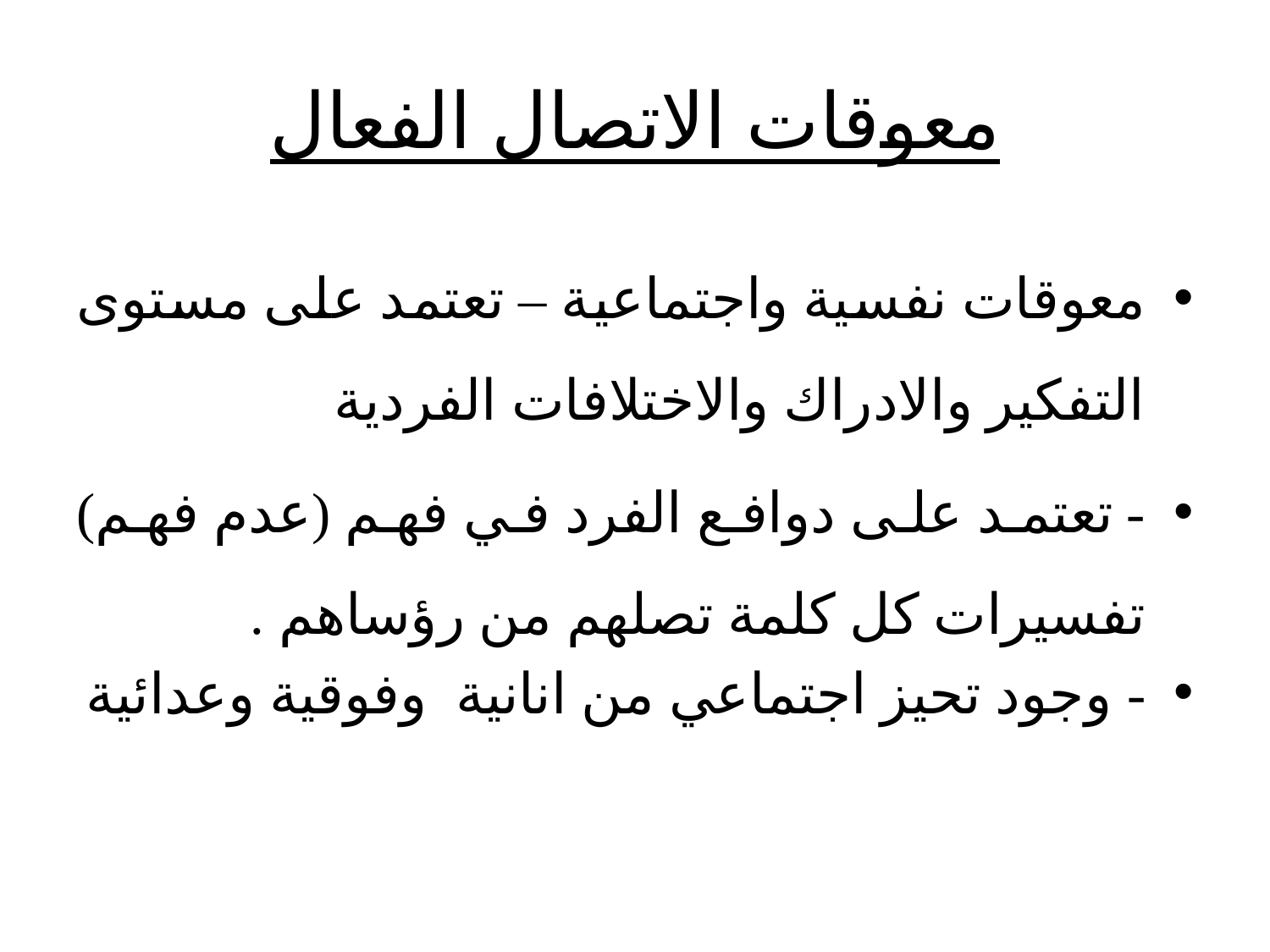

# معوقات الاتصال الفعال
معوقات نفسية واجتماعية – تعتمد على مستوى التفكير والادراك والاختلافات الفردية
- تعتمد على دوافع الفرد في فهم (عدم فهم) تفسيرات كل كلمة تصلهم من رؤساهم .
- وجود تحيز اجتماعي من انانية  وفوقية وعدائية